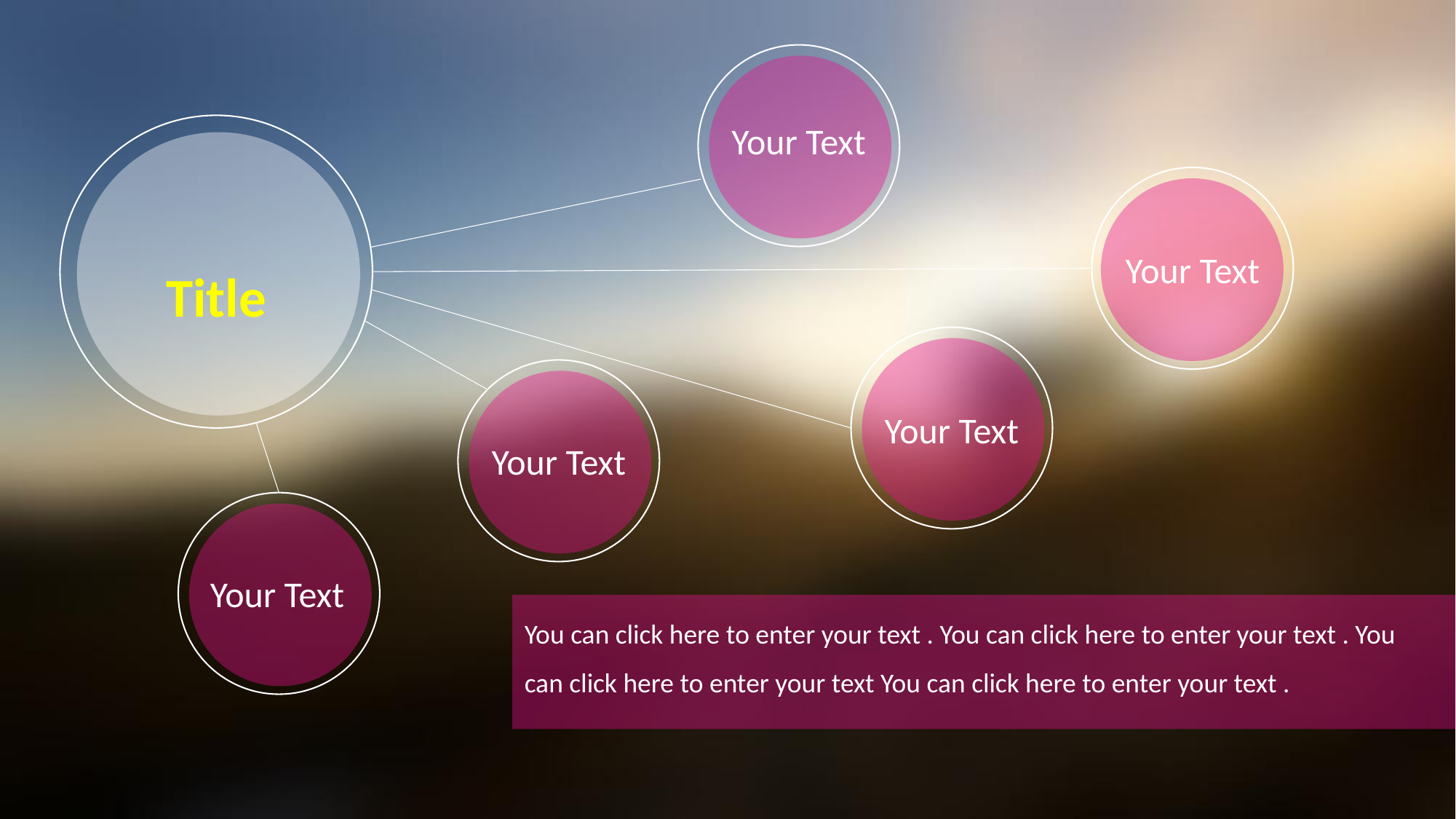

Your Text

Title
Your Text

Your Text
Your Text

Your Text

You can click here to enter your text . You can click here to enter your text . You can click here to enter your text You can click here to enter your text .